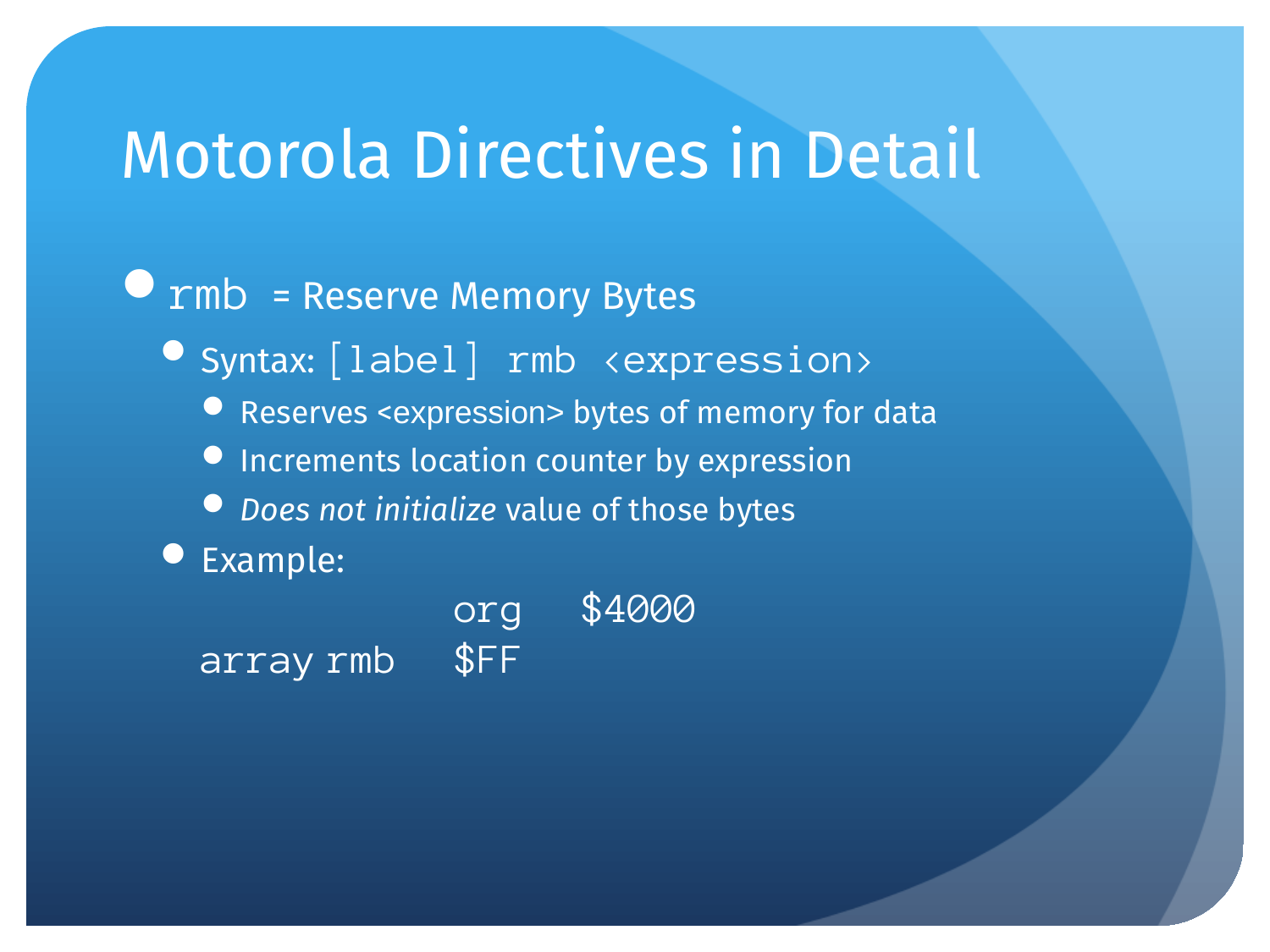

# Motorola Directives in Detail
rmb = Reserve Memory Bytes
Syntax: [label] rmb <expression>
Reserves <expression> bytes of memory for data
Increments location counter by expression
Does not initialize value of those bytes
Example:
		org 	$4000
array	rmb	$FF